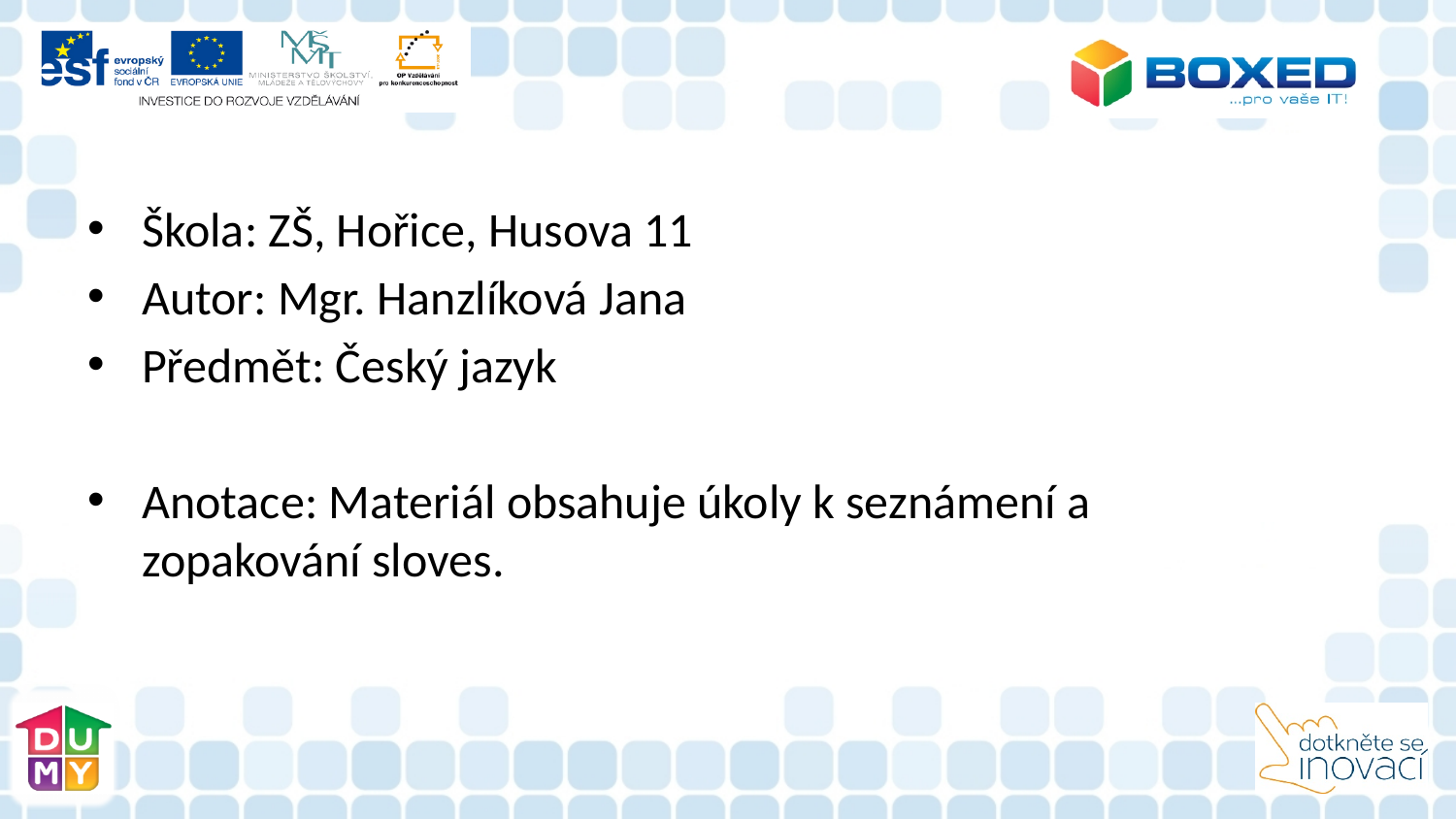

#
Škola: ZŠ, Hořice, Husova 11
Autor: Mgr. Hanzlíková Jana
Předmět: Český jazyk

Anotace: Materiál obsahuje úkoly k seznámení a zopakování sloves.